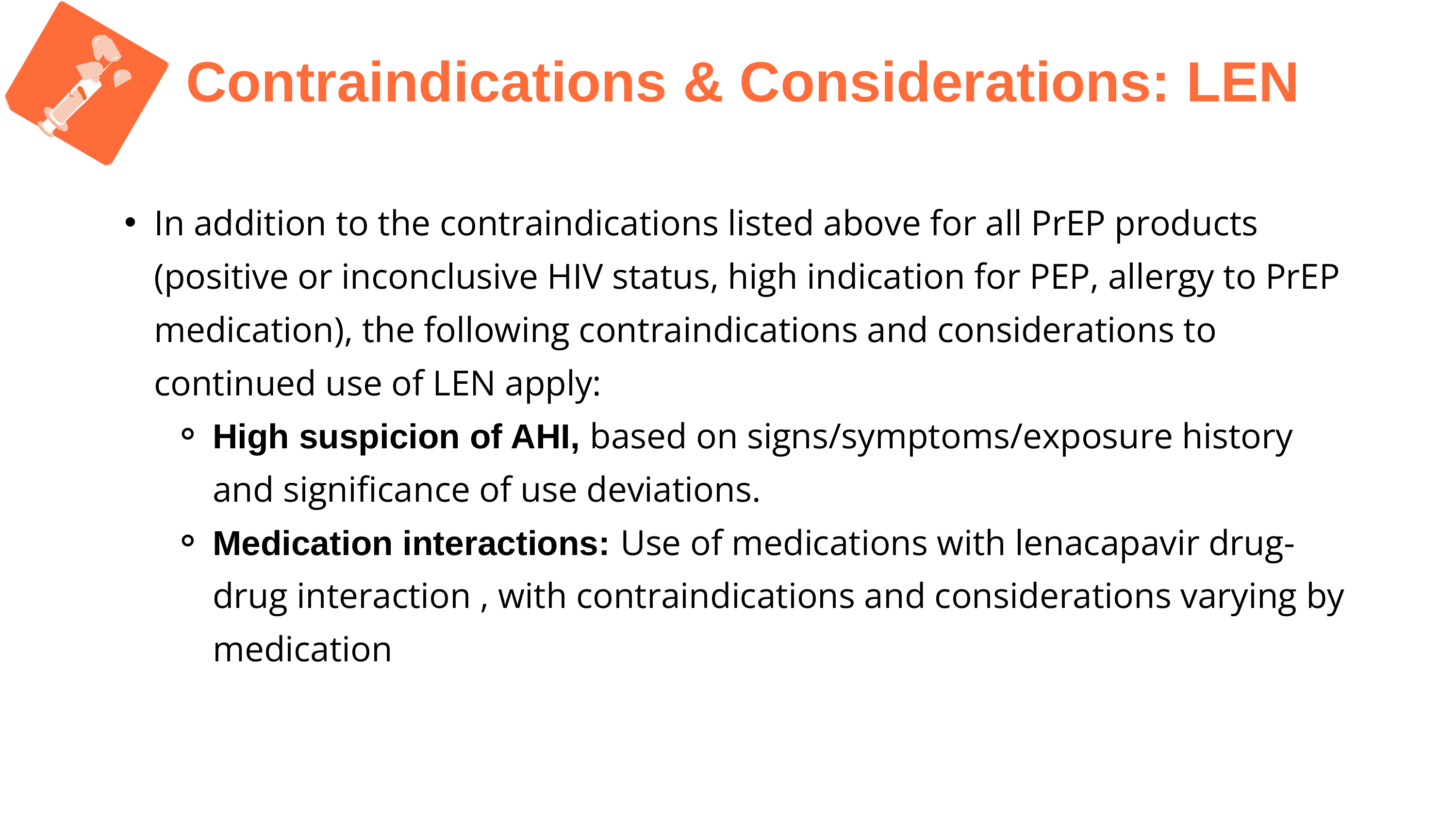

L
Contraindications & Considerations: LEN
In addition to the contraindications listed above for all PrEP products (positive or inconclusive HIV status, high indication for PEP, allergy to PrEP medication), the following contraindications and considerations to continued use of LEN apply:
High suspicion of AHI, based on signs/symptoms/exposure history and significance of use deviations.
Medication interactions: Use of medications with lenacapavir drug-drug interaction , with contraindications and considerations varying by medication